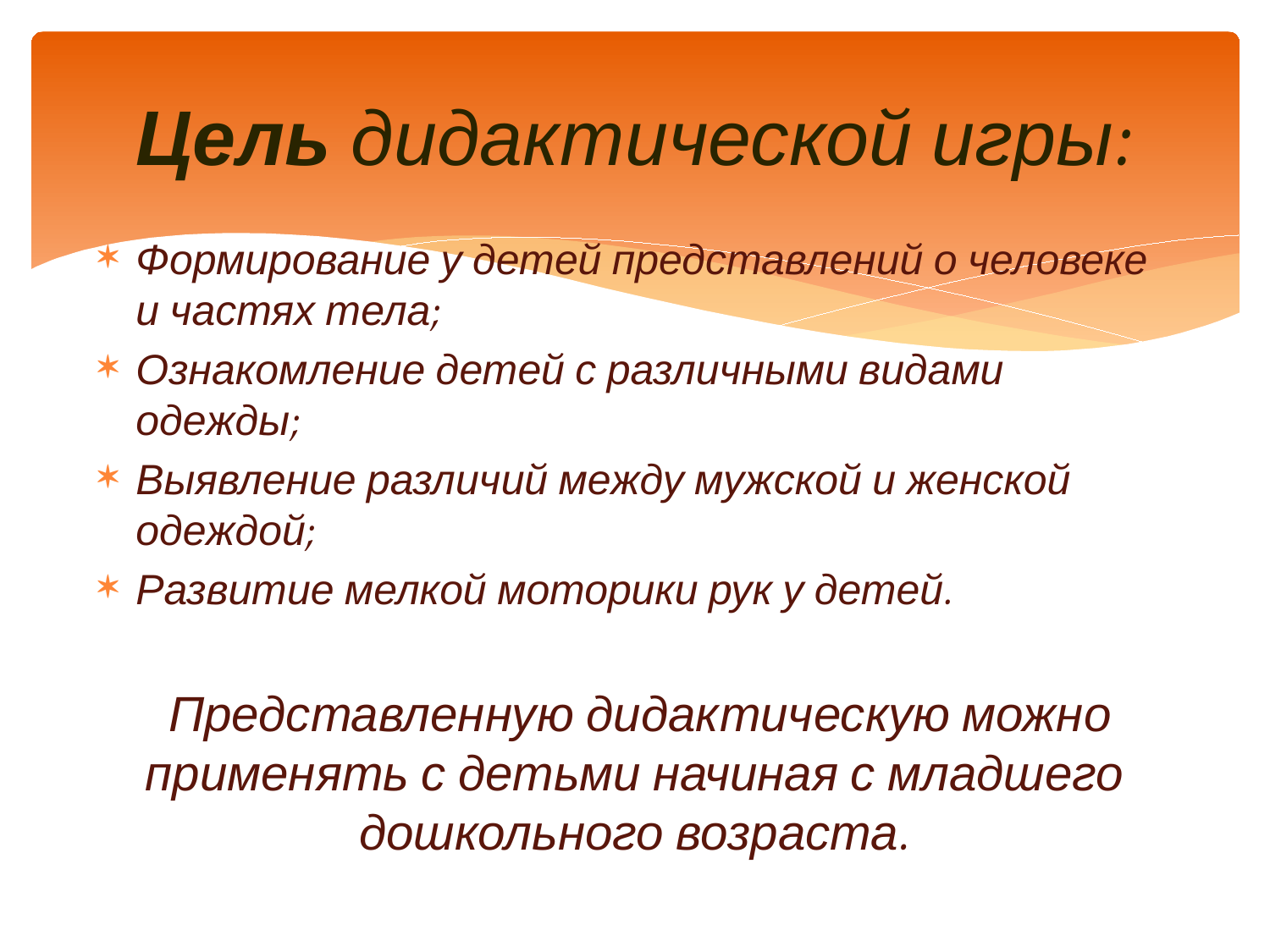

# Цель дидактической игры:
Формирование у детей представлений о человеке и частях тела;
Ознакомление детей с различными видами одежды;
Выявление различий между мужской и женской одеждой;
Развитие мелкой моторики рук у детей.

 Представленную дидактическую можно применять с детьми начиная с младшего дошкольного возраста.